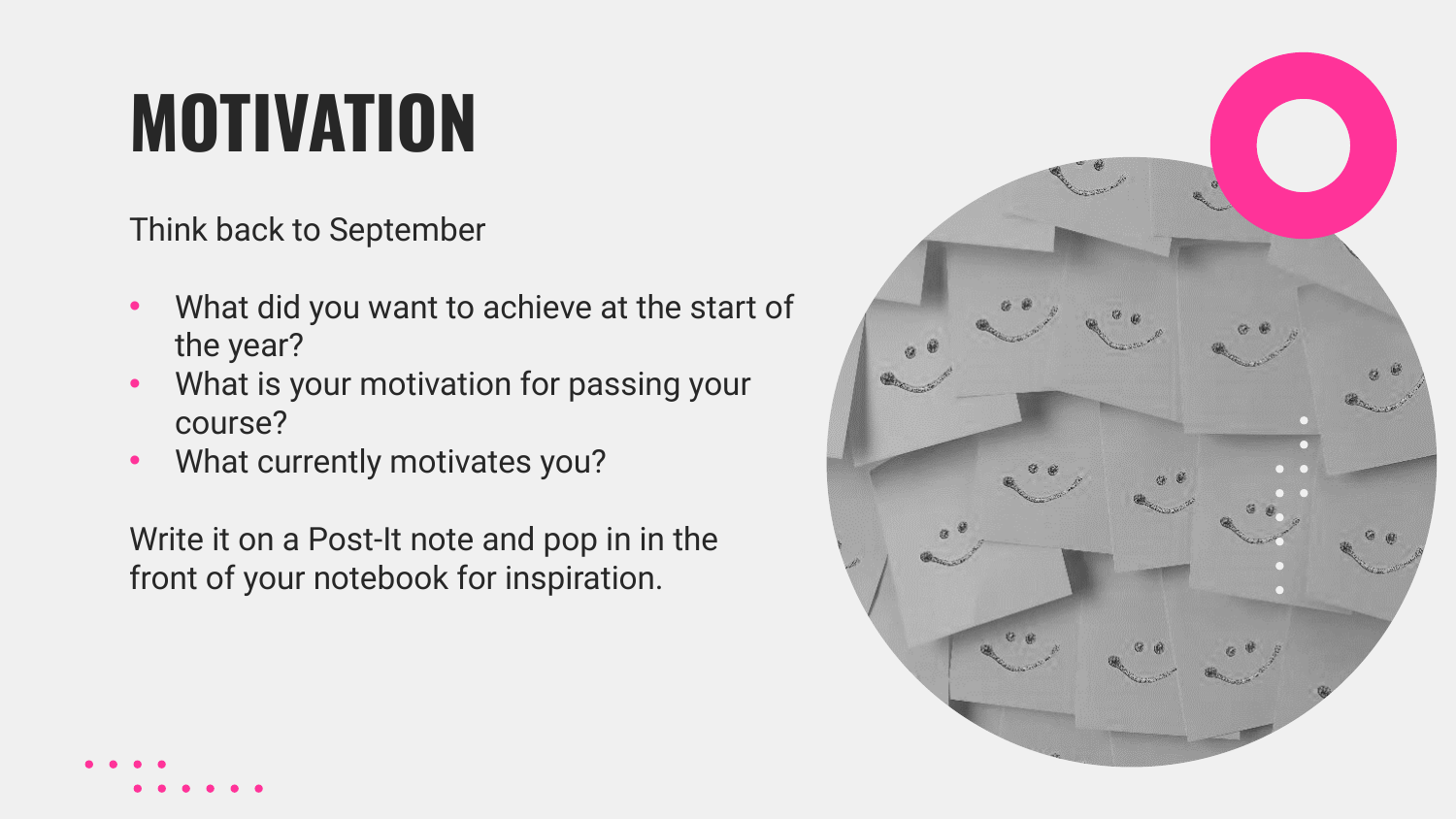

MOTIVATION

Think back to September

What did you want to achieve at the start of the year?
What is your motivation for passing your course?
What currently motivates you?

Write it on a Post-It note and pop in in the front of your notebook for inspiration.